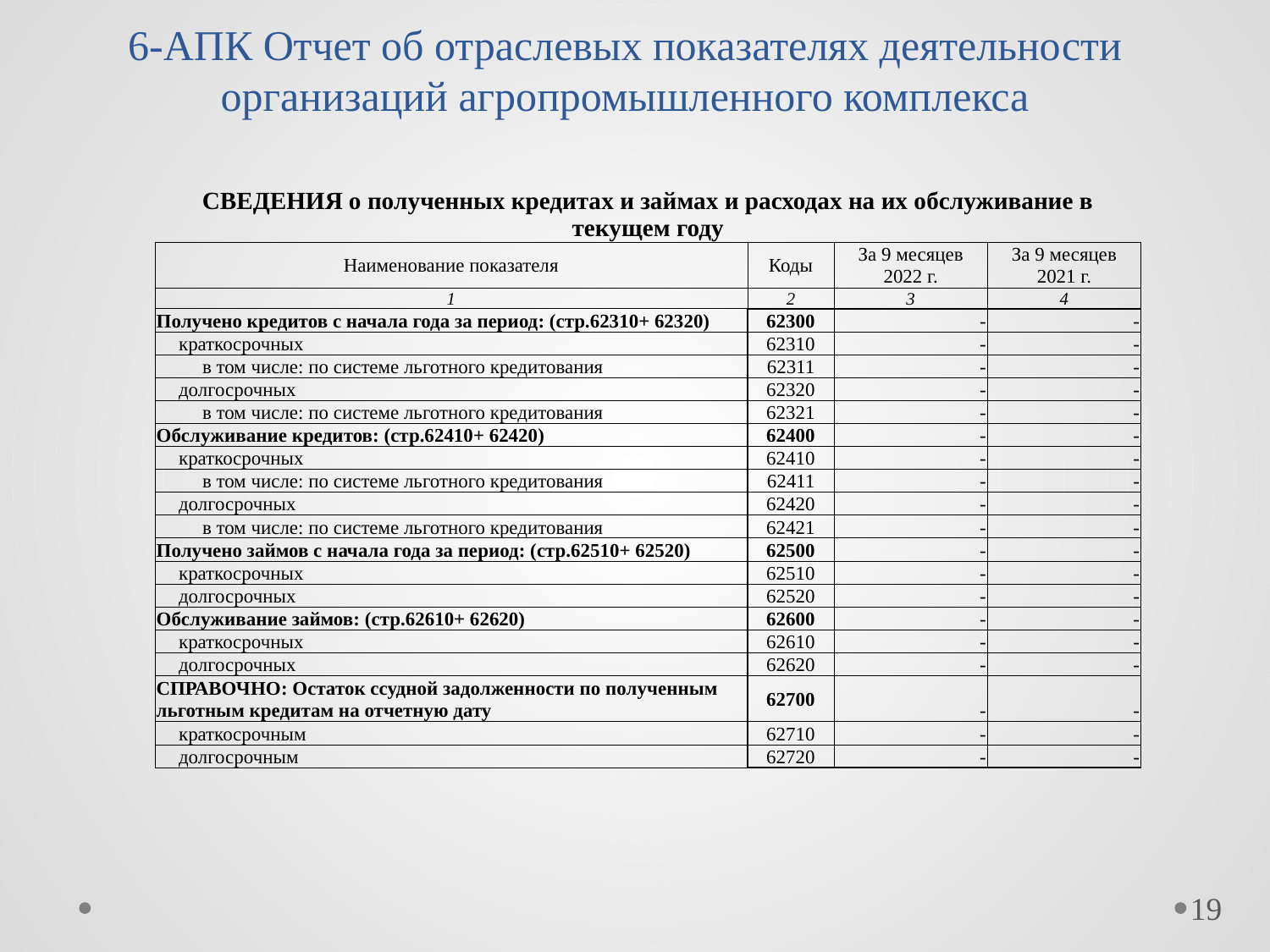

# 6-АПК Отчет об отраслевых показателях деятельности организаций агропромышленного комплекса
| СВЕДЕНИЯ о полученных кредитах и займах и расходах на их обслуживание в текущем году |  |  |  |
| --- | --- | --- | --- |
| Наименование показателя | Коды | За 9 месяцев 2022 г. | За 9 месяцев 2021 г. |
| 1 | 2 | 3 | 4 |
| Получено кредитов с начала года за период: (стр.62310+ 62320) | 62300 | - | - |
| краткосрочных | 62310 | - | - |
| в том числе: по системе льготного кредитования | 62311 | - | - |
| долгосрочных | 62320 | - | - |
| в том числе: по системе льготного кредитования | 62321 | - | - |
| Обслуживание кредитов: (стр.62410+ 62420) | 62400 | - | - |
| краткосрочных | 62410 | - | - |
| в том числе: по системе льготного кредитования | 62411 | - | - |
| долгосрочных | 62420 | - | - |
| в том числе: по системе льготного кредитования | 62421 | - | - |
| Получено займов с начала года за период: (стр.62510+ 62520) | 62500 | - | - |
| краткосрочных | 62510 | - | - |
| долгосрочных | 62520 | - | - |
| Обслуживание займов: (стр.62610+ 62620) | 62600 | - | - |
| краткосрочных | 62610 | - | - |
| долгосрочных | 62620 | - | - |
| СПРАВОЧНО: Остаток ссудной задолженности по полученным льготным кредитам на отчетную дату | 62700 | - | - |
| краткосрочным | 62710 | - | - |
| долгосрочным | 62720 | - | - |
19